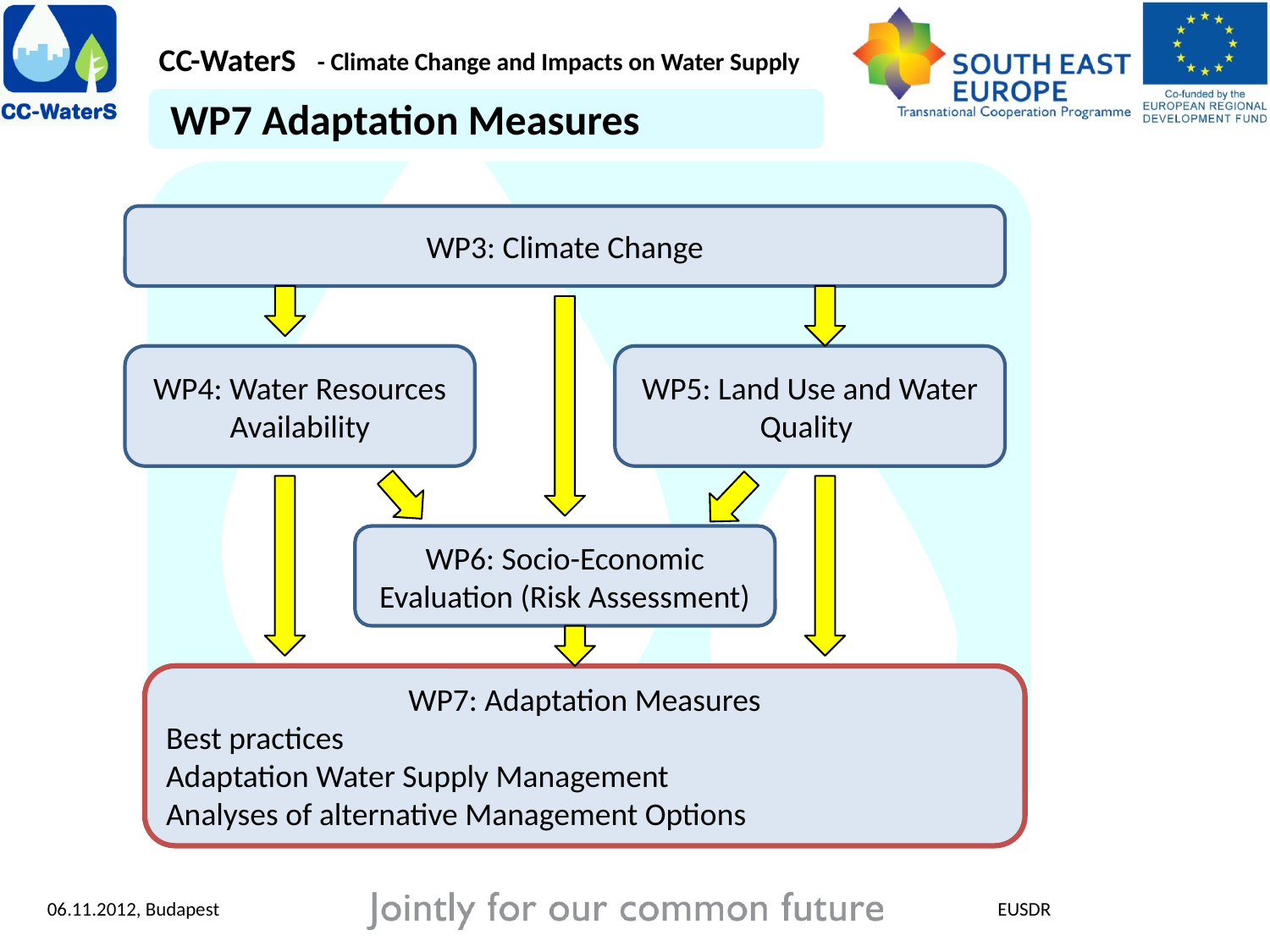

WP7 Adaptation Measures
WP3: Climate Change

WP4: Water Resources Availability
WP5: Land Use and Water Quality

WP6: Socio-Economic Evaluation (Risk Assessment)

WP7: Adaptation Measures
Best practices
Adaptation Water Supply Management
Analyses of alternative Management Options